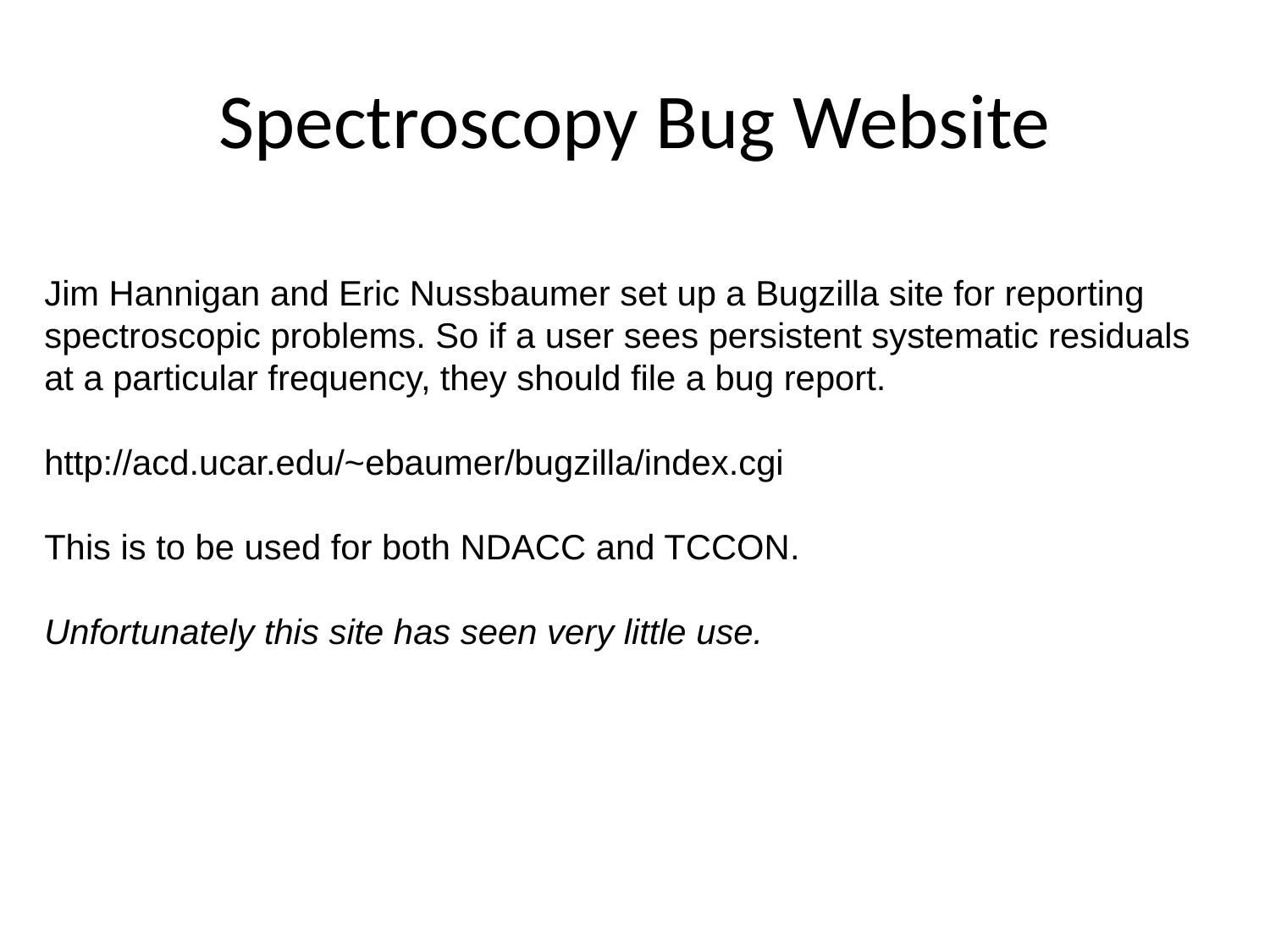

# Spectroscopy Bug Website
Jim Hannigan and Eric Nussbaumer set up a Bugzilla site for reporting spectroscopic problems. So if a user sees persistent systematic residuals at a particular frequency, they should file a bug report.

http://acd.ucar.edu/~ebaumer/bugzilla/index.cgi

This is to be used for both NDACC and TCCON.

Unfortunately this site has seen very little use.